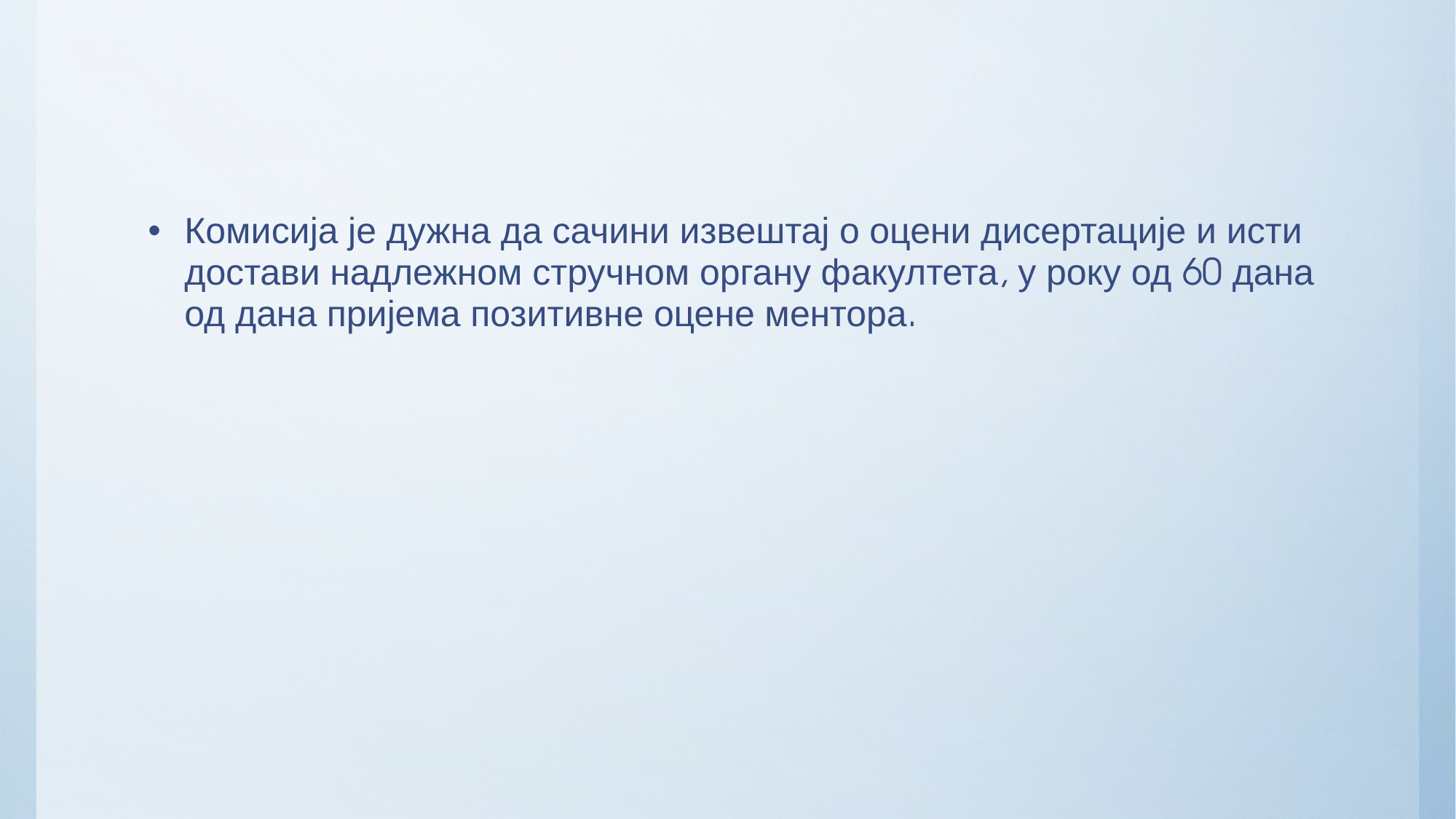

#
Комисија је дужна да сачини извештај о оцени дисертације и исти достави надлежном стручном органу факултета, у року од 60 дана од дана пријема позитивне оцене ментора.